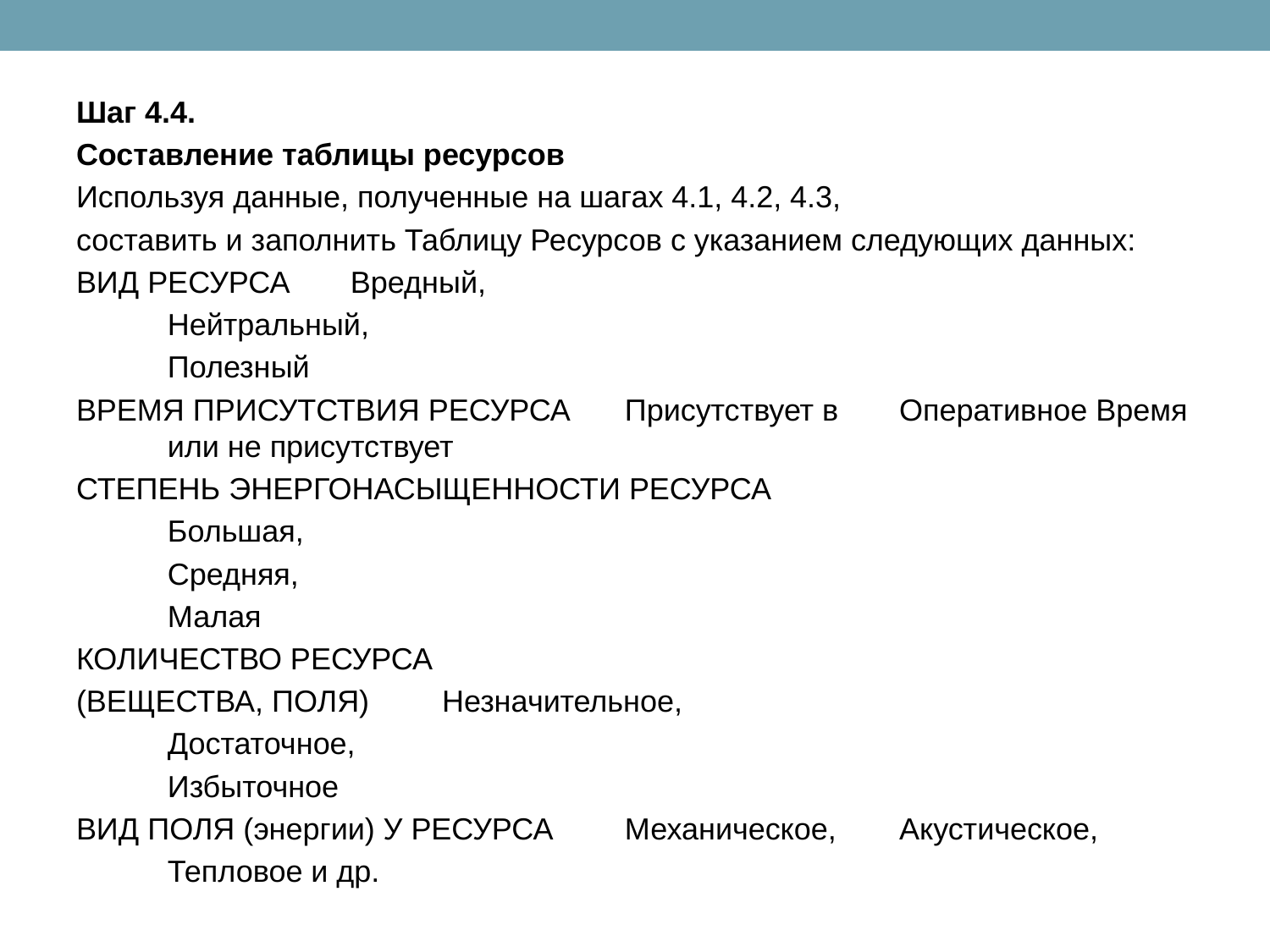

Шаг 4.4.
Составление таблицы ресурсов
Используя данные, полученные на шагах 4.1, 4.2, 4.3,
составить и заполнить Таблицу Ресурсов с указанием следующих данных:
ВИД РЕСУРСА				Вредный,
					Нейтральный,
					Полезный
ВРЕМЯ ПРИСУТСТВИЯ РЕСУРСА 		Присутствует в 							Оперативное Время 						или не присутствует
СТЕПЕНЬ ЭНЕРГОНАСЫЩЕННОСТИ РЕСУРСА
					Большая,
					Средняя,
					Малая
КОЛИЧЕСТВО РЕСУРСА
(ВЕЩЕСТВА, ПОЛЯ)			Незначительное,
					Достаточное,
					Избыточное
ВИД ПОЛЯ (энергии) У РЕСУРСА 		Механическое, 							Акустическое,
					Тепловое и др.